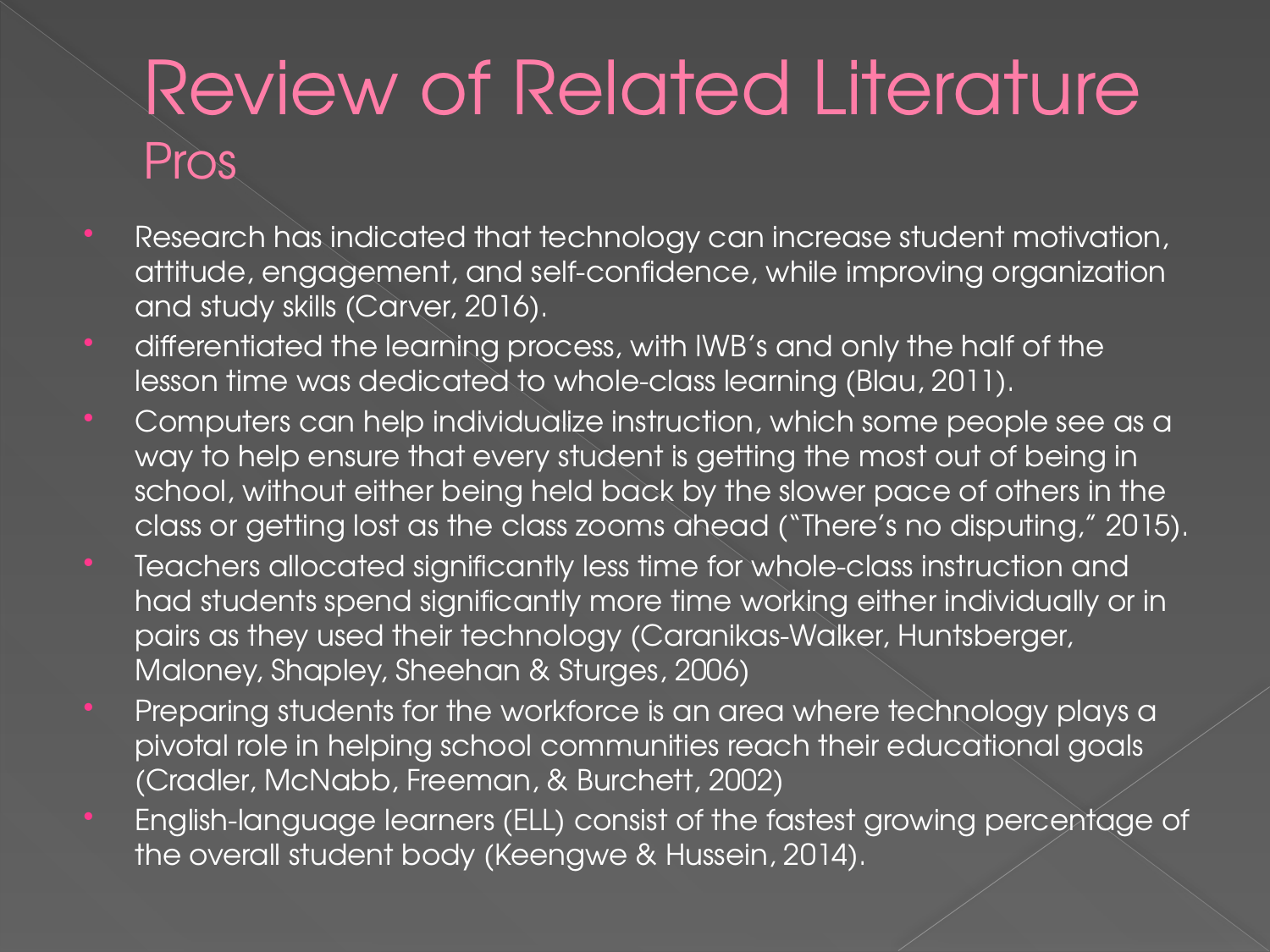

# Review of Related Literature Pros
Research has indicated that technology can increase student motivation, attitude, engagement, and self-confidence, while improving organization and study skills (Carver, 2016).
differentiated the learning process, with IWB’s and only the half of the lesson time was dedicated to whole-class learning (Blau, 2011).
Computers can help individualize instruction, which some people see as a way to help ensure that every student is getting the most out of being in school, without either being held back by the slower pace of others in the class or getting lost as the class zooms ahead (“There’s no disputing,” 2015).
Teachers allocated significantly less time for whole-class instruction and had students spend significantly more time working either individually or in pairs as they used their technology (Caranikas-Walker, Huntsberger, Maloney, Shapley, Sheehan & Sturges, 2006)
Preparing students for the workforce is an area where technology plays a pivotal role in helping school communities reach their educational goals (Cradler, McNabb, Freeman, & Burchett, 2002)
English-language learners (ELL) consist of the fastest growing percentage of the overall student body (Keengwe & Hussein, 2014).